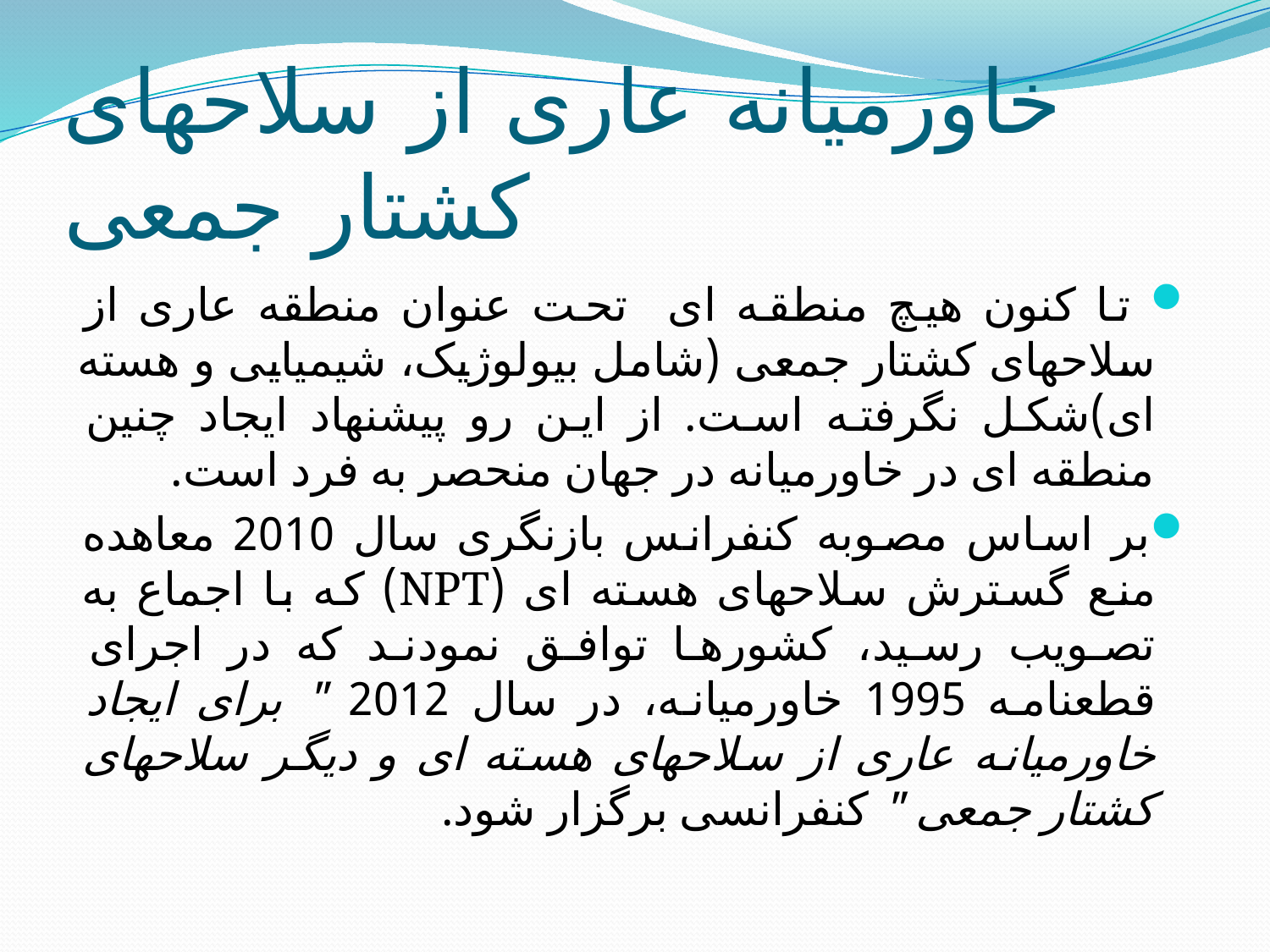

# خاورمیانه عاری از سلاحهای کشتار جمعی
 تا کنون هیچ منطقه ای  تحت عنوان منطقه عاری از سلاحهای کشتار جمعی (شامل بیولوژیک، شیمیایی و هسته ای)شکل نگرفته است. از این رو پیشنهاد ایجاد چنین منطقه ای در خاورمیانه در جهان منحصر به فرد است.
بر اساس مصوبه کنفرانس بازنگری سال 2010 معاهده منع گسترش سلاحهای هسته ای (NPT) که با اجماع به تصویب رسید، کشورها توافق نمودند که در اجرای قطعنامه 1995 خاورمیانه، در سال 2012 " برای ایجاد خاورمیانه عاری از سلاحهای هسته ای و دیگر سلاحهای کشتار جمعی " کنفرانسی برگزار شود.